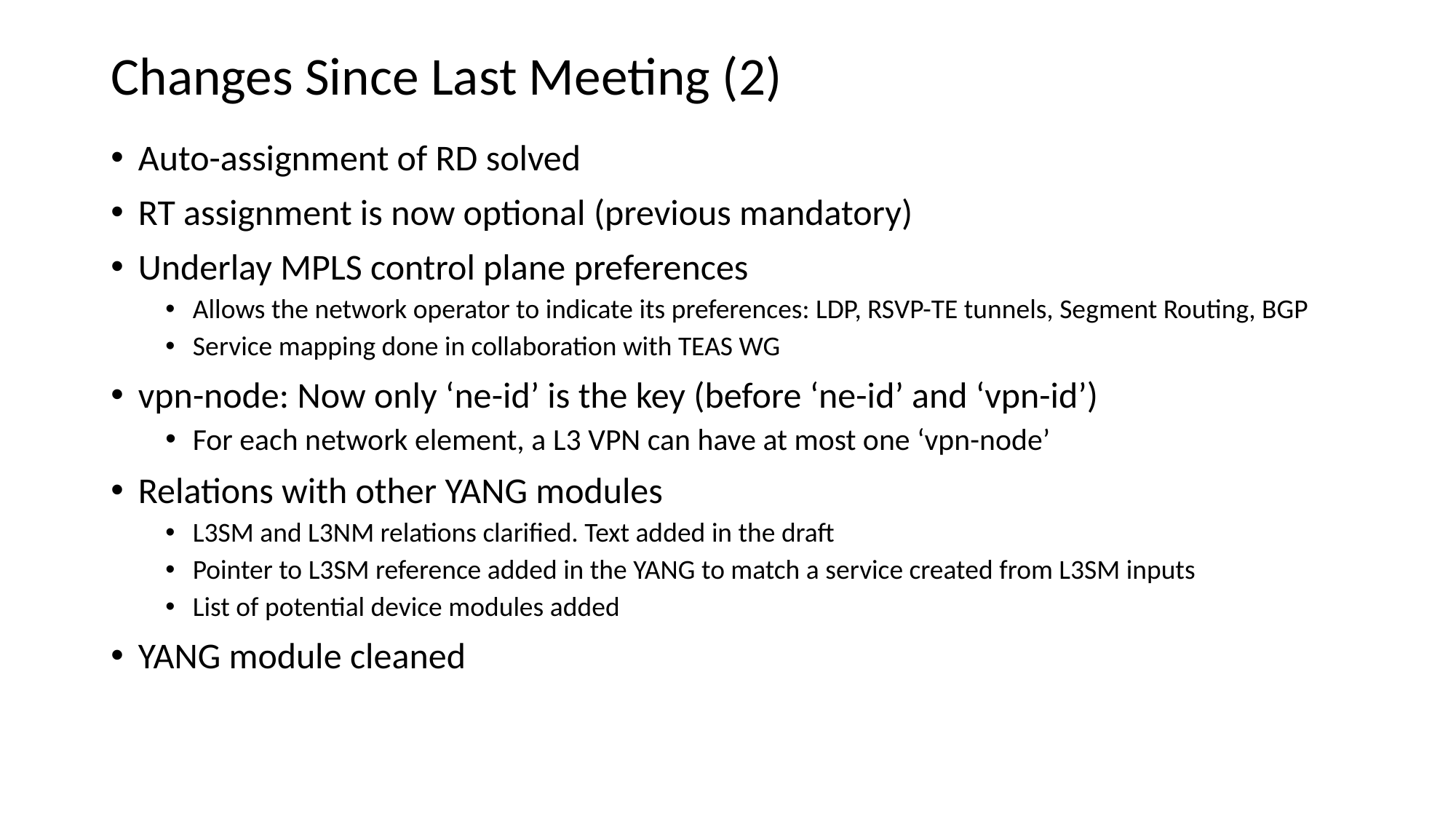

# Changes Since Last Meeting (2)
Auto-assignment of RD solved
RT assignment is now optional (previous mandatory)
Underlay MPLS control plane preferences
Allows the network operator to indicate its preferences: LDP, RSVP-TE tunnels, Segment Routing, BGP
Service mapping done in collaboration with TEAS WG
vpn-node: Now only ‘ne-id’ is the key (before ‘ne-id’ and ‘vpn-id’)
For each network element, a L3 VPN can have at most one ‘vpn-node’
Relations with other YANG modules
L3SM and L3NM relations clarified. Text added in the draft
Pointer to L3SM reference added in the YANG to match a service created from L3SM inputs
List of potential device modules added
YANG module cleaned